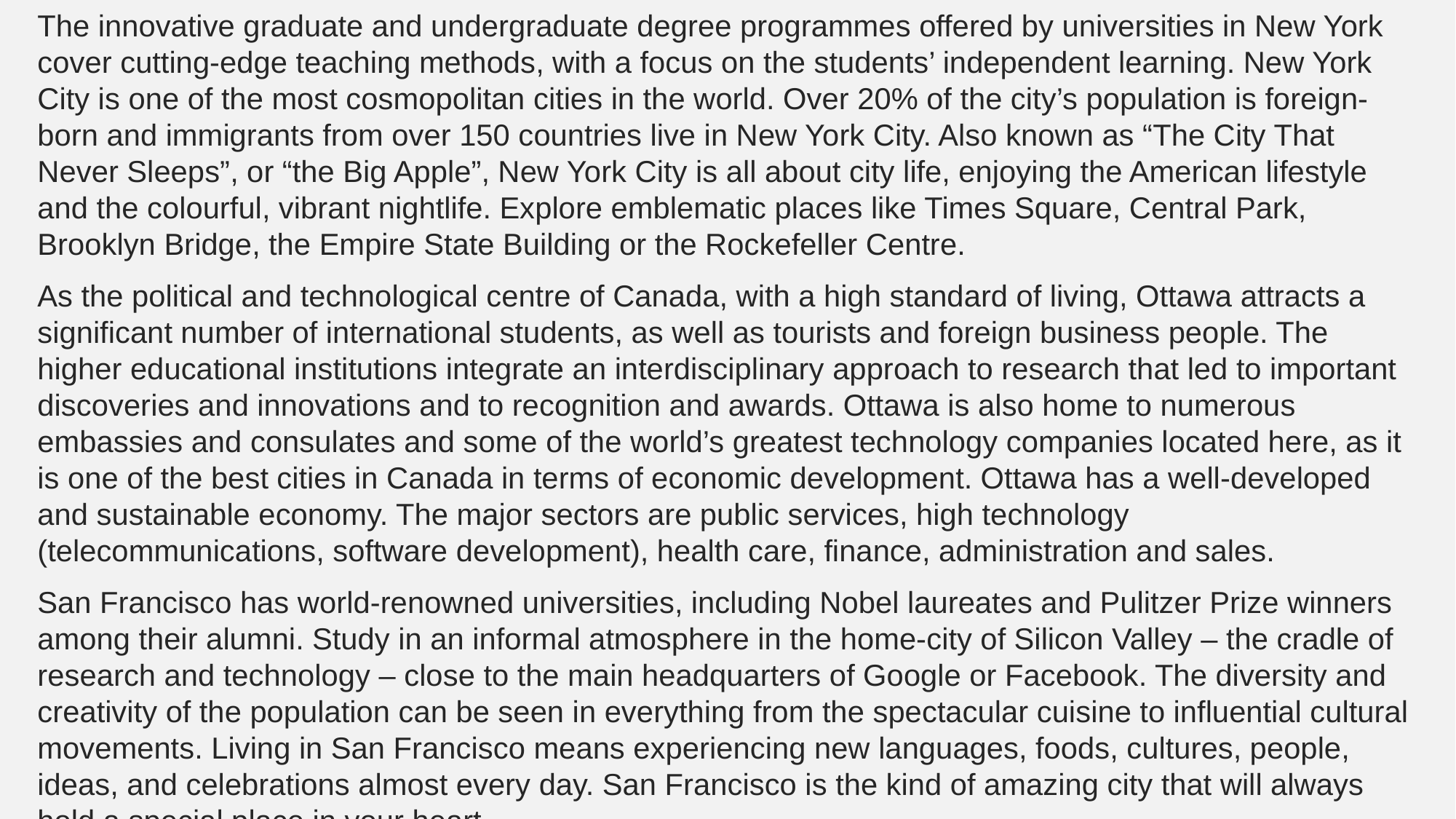

#
The innovative graduate and undergraduate degree programmes offered by universities in New York cover cutting-edge teaching methods, with a focus on the students’ independent learning. New York City is one of the most cosmopolitan cities in the world. Over 20% of the city’s population is foreign-born and immigrants from over 150 countries live in New York City. Also known as “The City That Never Sleeps”, or “the Big Apple”, New York City is all about city life, enjoying the American lifestyle and the colourful, vibrant nightlife. Explore emblematic places like Times Square, Central Park, Brooklyn Bridge, the Empire State Building or the Rockefeller Centre.
As the political and technological centre of Canada, with a high standard of living, Ottawa attracts a significant number of international students, as well as tourists and foreign business people. The higher educational institutions integrate an interdisciplinary approach to research that led to important discoveries and innovations and to recognition and awards. Ottawa is also home to numerous embassies and consulates and some of the world’s greatest technology companies located here, as it is one of the best cities in Canada in terms of economic development. Ottawa has a well-developed and sustainable economy. The major sectors are public services, high technology (telecommunications, software development), health care, finance, administration and sales.
San Francisco has world-renowned universities, including Nobel laureates and Pulitzer Prize winners among their alumni. Study in an informal atmosphere in the home-city of Silicon Valley – the cradle of research and technology – close to the main headquarters of Google or Facebook. The diversity and creativity of the population can be seen in everything from the spectacular cuisine to influential cultural movements. Living in San Francisco means experiencing new languages, foods, cultures, people, ideas, and celebrations almost every day. San Francisco is the kind of amazing city that will always hold a special place in your heart.